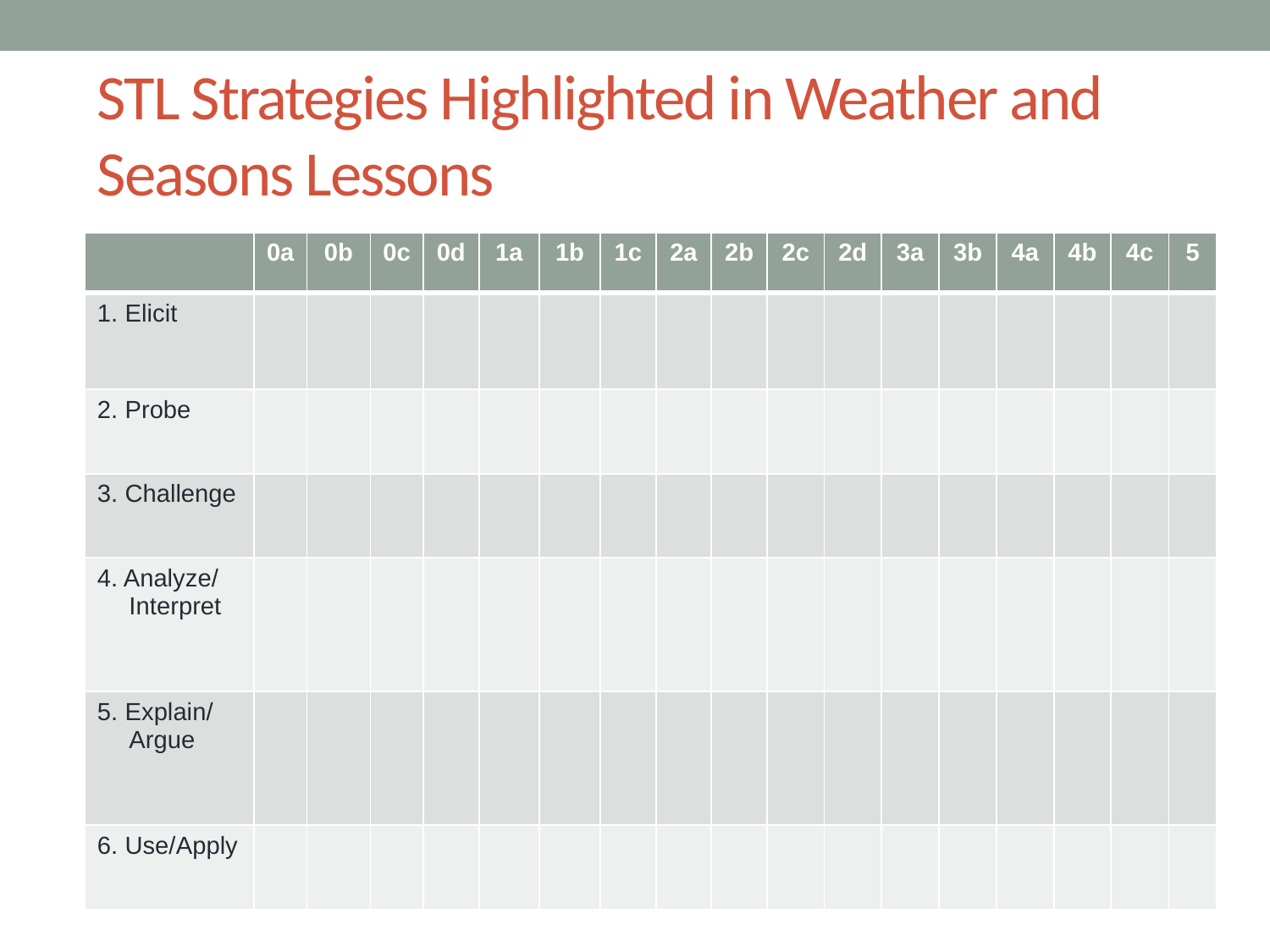

# STL Strategies Highlighted in Weather and Seasons Lessons
|  | 0a | 0b | 0c | 0d | 1a | 1b | 1c | 2a | 2b | 2c | 2d | 3a | 3b | 4a | 4b | 4c | 5 |
| --- | --- | --- | --- | --- | --- | --- | --- | --- | --- | --- | --- | --- | --- | --- | --- | --- | --- |
| 1. Elicit |  |  |  |  |  |  |  |  |  |  |  |  |  |  |  |  |  |
| 2. Probe |  |  |  |  |  |  |  |  |  |  |  |  |  |  |  |  |  |
| 3. Challenge |  |  |  |  |  |  |  |  |  |  |  |  |  |  |  |  |  |
| 4. Analyze/ Interpret |  |  |  |  |  |  |  |  |  |  |  |  |  |  |  |  |  |
| 5. Explain/ Argue |  |  |  |  |  |  |  |  |  |  |  |  |  |  |  |  |  |
| 6. Use/Apply |  |  |  |  |  |  |  |  |  |  |  |  |  |  |  |  |  |